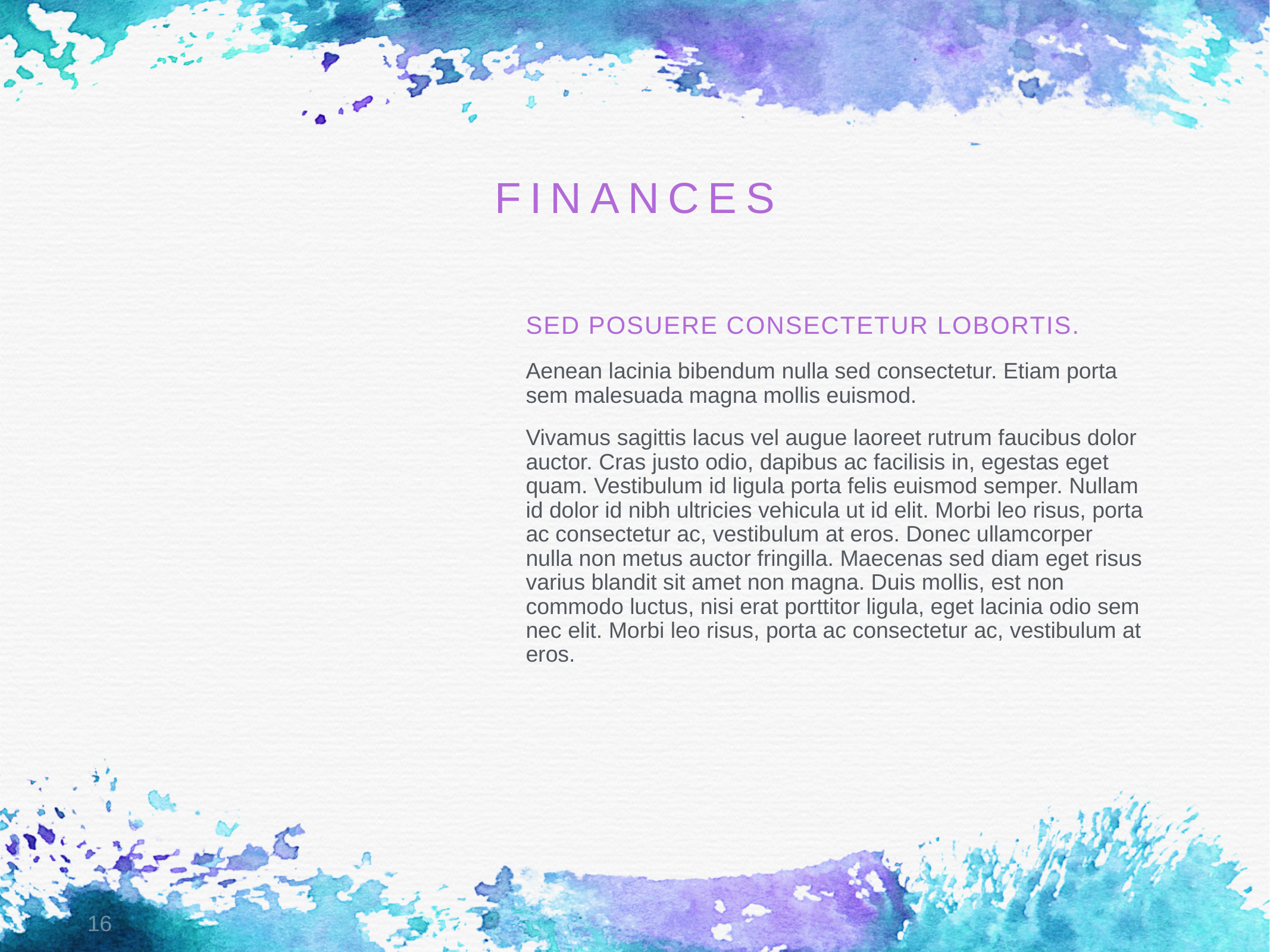

# FINANCES

Sed posuere consectetur lobortis.
Aenean lacinia bibendum nulla sed consectetur. Etiam porta sem malesuada magna mollis euismod.
Vivamus sagittis lacus vel augue laoreet rutrum faucibus dolor auctor. Cras justo odio, dapibus ac facilisis in, egestas eget quam. Vestibulum id ligula porta felis euismod semper. Nullam id dolor id nibh ultricies vehicula ut id elit. Morbi leo risus, porta ac consectetur ac, vestibulum at eros. Donec ullamcorper nulla non metus auctor fringilla. Maecenas sed diam eget risus varius blandit sit amet non magna. Duis mollis, est non commodo luctus, nisi erat porttitor ligula, eget lacinia odio sem nec elit. Morbi leo risus, porta ac consectetur ac, vestibulum at eros.
16